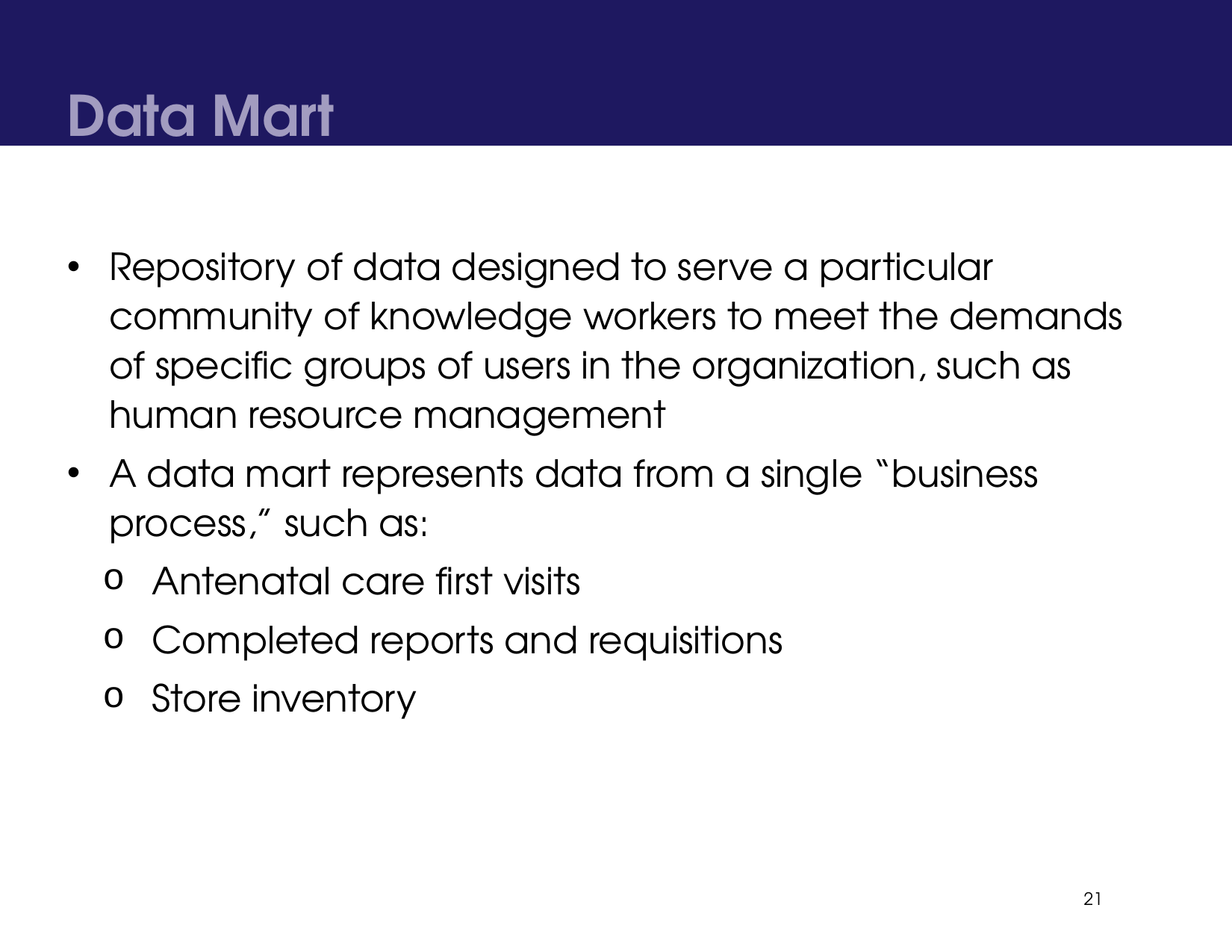

# Data Mart
Repository of data designed to serve a particular community of knowledge workers to meet the demands of specific groups of users in the organization, such as human resource management
A data mart represents data from a single “business process,” such as:
Antenatal care first visits
Completed reports and requisitions
Store inventory
21